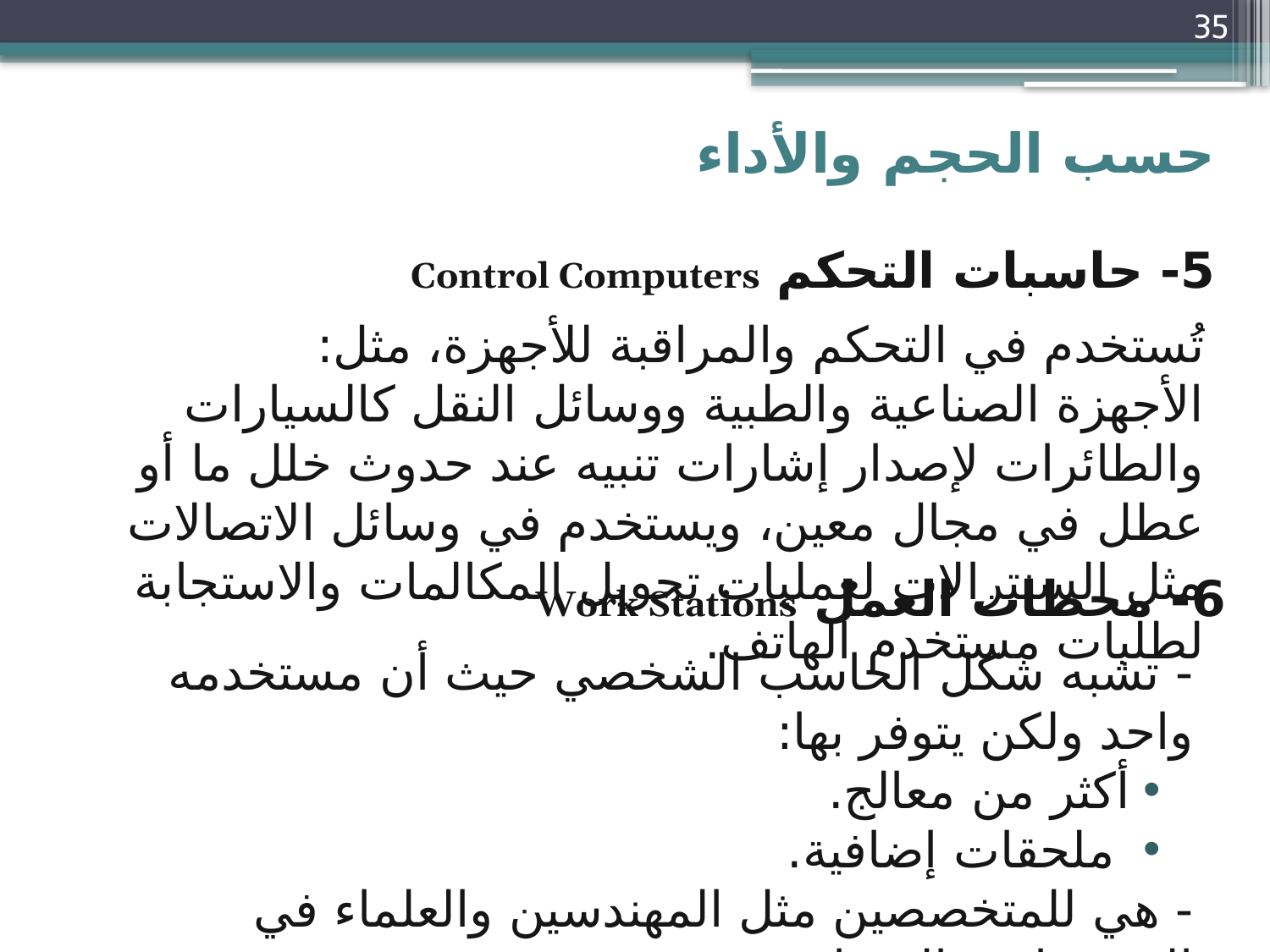

35
حسب الحجم والأداء
5- حاسبات التحكم Control Computers
تُستخدم في التحكم والمراقبة للأجهزة، مثل:
الأجهزة الصناعية والطبية ووسائل النقل كالسيارات والطائرات لإصدار إشارات تنبيه عند حدوث خلل ما أو عطل في مجال معين، ويستخدم في وسائل الاتصالات مثل السنترالات لعمليات تحويل المكالمات والاستجابة لطلبات مستخدم الهاتف.
6- محطات العمل Work Stations
- تشبه شكل الحاسب الشخصي حيث أن مستخدمه واحد ولكن يتوفر بها:
أكثر من معالج.
 ملحقات إضافية.
- هي للمتخصصين مثل المهندسين والعلماء في المختبرات والمصانع .